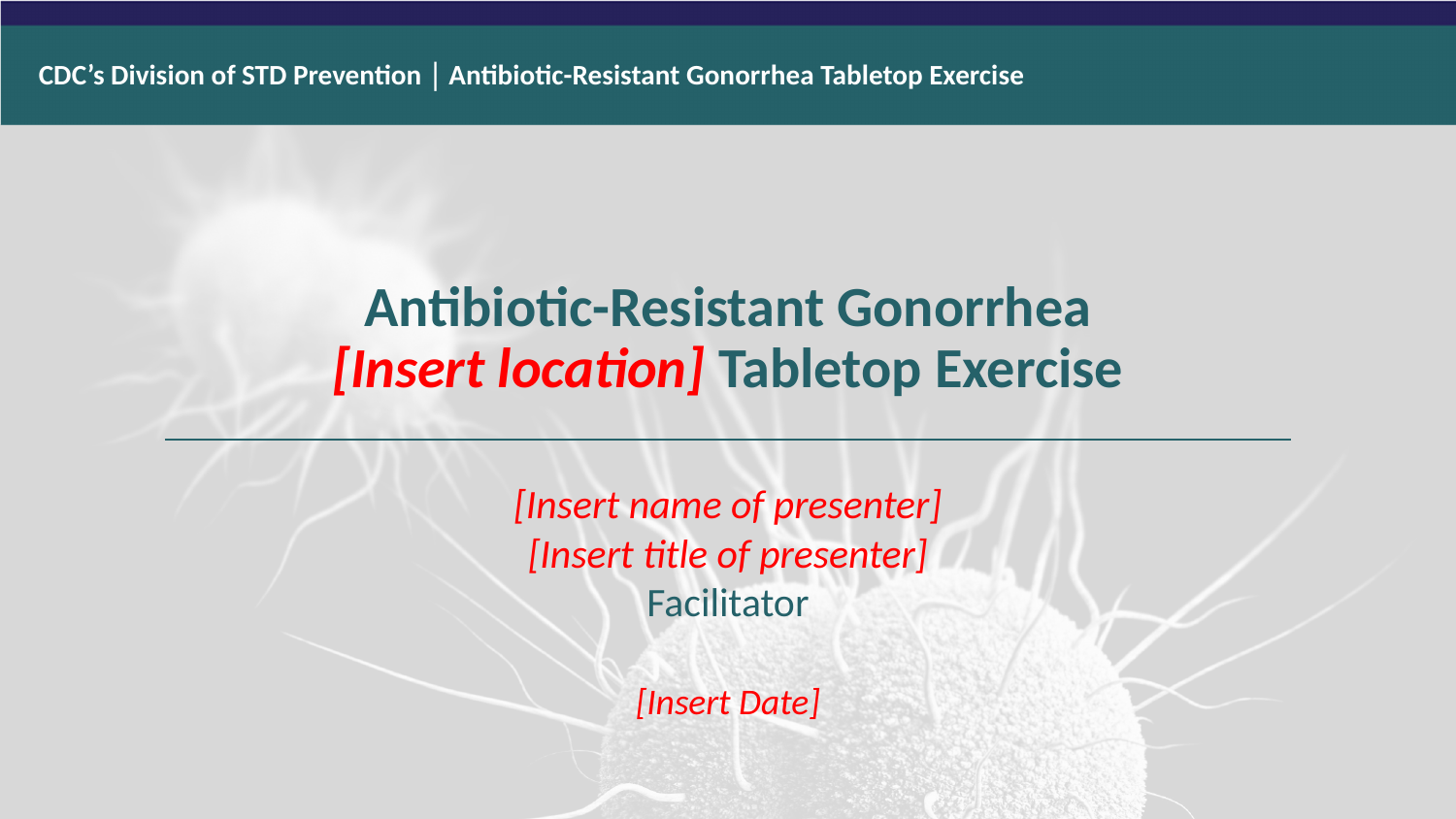

CDC’s Division of STD Prevention │ Antibiotic-Resistant Gonorrhea Tabletop Exercise

# Antibiotic-Resistant Gonorrhea [Insert location] Tabletop Exercise
[Insert name of presenter]
[Insert title of presenter]
Facilitator

[Insert Date]